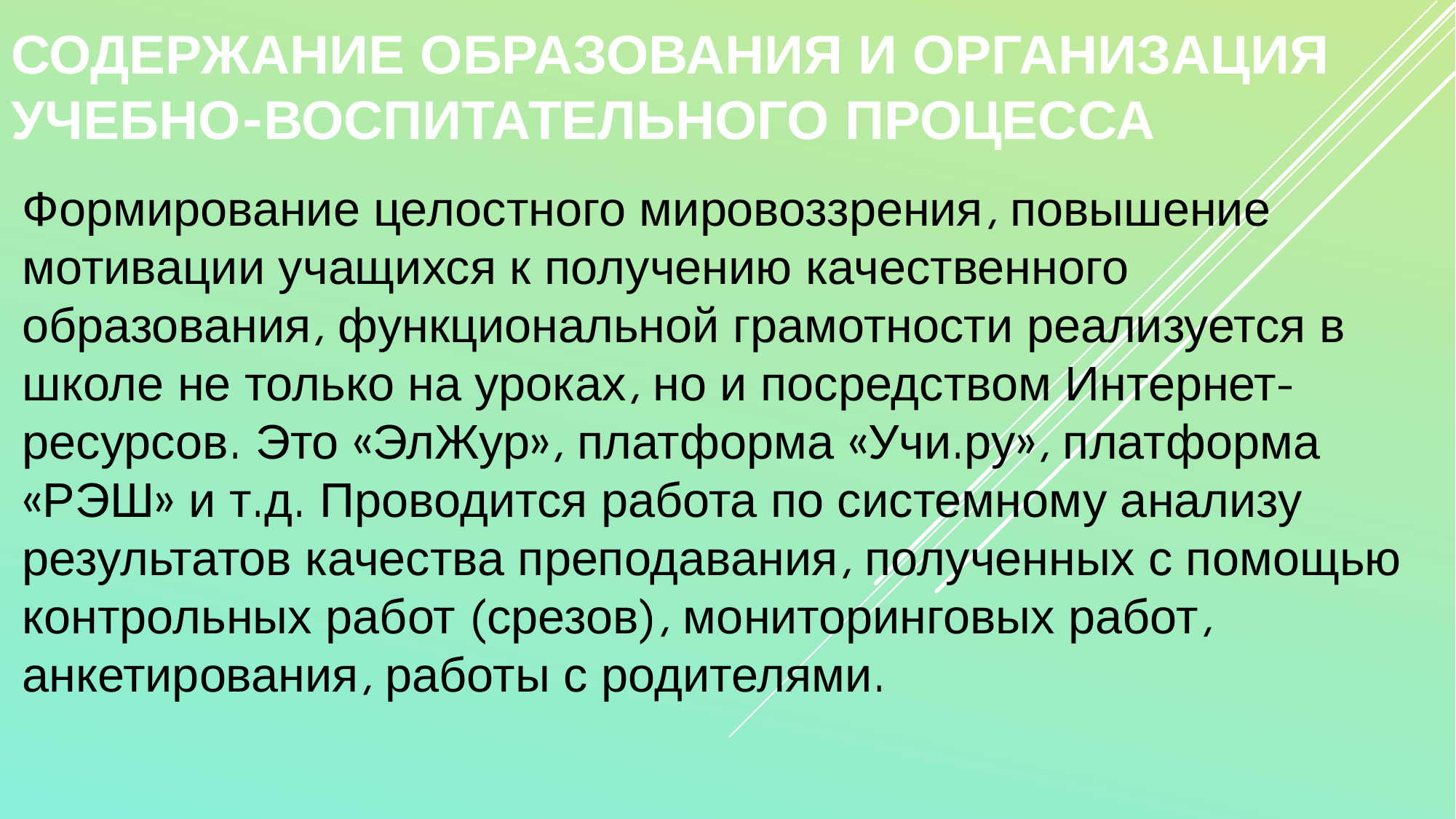

# Содержание образования и организация учебно-воспитательного процесса
Формирование целостного мировоззрения, повышение мотивации учащихся к получению качественного образования, функциональной грамотности реализуется в школе не только на уроках, но и посредством Интернет-ресурсов. Это «ЭлЖур», платформа «Учи.ру», платформа «РЭШ» и т.д. Проводится работа по системному анализу результатов качества преподавания, полученных с помощью контрольных работ (срезов), мониторинговых работ, анкетирования, работы с родителями.